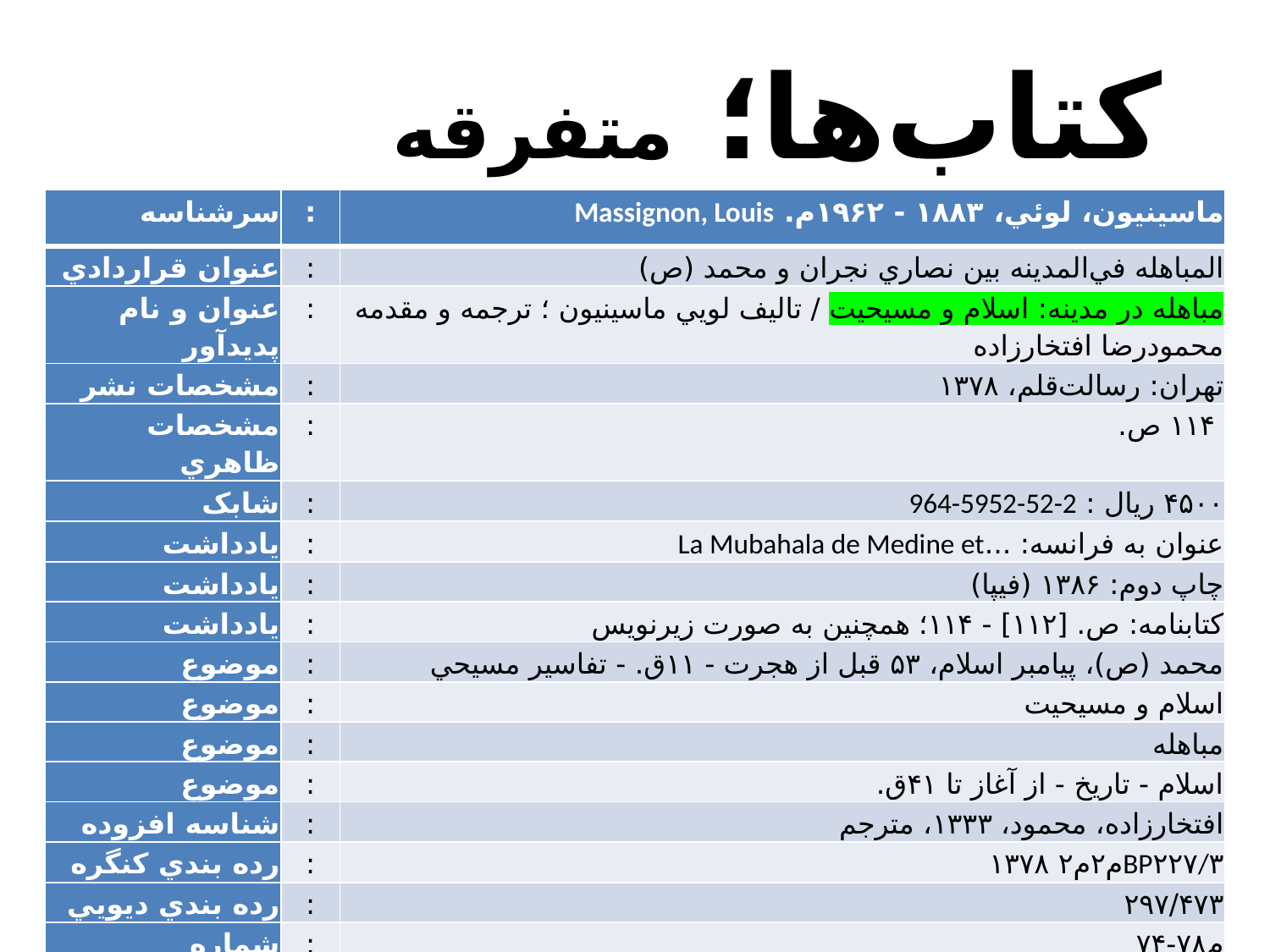

کتاب‌ها؛ متفرقه
| ‏سرشناسه | : | م‍اس‍ي‍ن‍ي‍ون‌، ل‍وئ‍ي‌، ‏‫۱۸۸۳ - ۱۹۶۲م. Massignon, Louis |
| --- | --- | --- |
| ‏عنوان قراردادي | : | ال‍م‍ب‍اه‍ل‍ه‌ ف‍ي‌‌ال‍م‍دي‍ن‍ه‌ ب‍ي‍ن‌ ن‍ص‍اري‌ ن‍ج‍ران‌ و م‍ح‍م‍د (ص‌) |
| ‏عنوان و نام پديدآور | : | م‍ب‍اه‍ل‍ه‌ در م‍دي‍ن‍ه‌: اس‍لام‌ و م‍س‍ي‍ح‍ي‍ت‌ / ت‍ال‍ي‍ف‌ ل‍وي‍ي‌ م‍اس‍ي‍ن‍ي‍ون‌ ؛ ت‍رج‍م‍ه‌ و م‍ق‍دم‍ه‌ م‍ح‍م‍ودرض‍ا اف‍ت‍خ‍ارزاده‌ |
| ‏مشخصات نشر | : | ت‍ه‍ران‌: رس‍ال‍ت‌‌ق‍ل‍م‌‏‫، ۱۳۷۸ |
| ‏مشخصات ظاهري | : | ‏‫ ۱۱۴ ص.‏ |
| ‏شابک | : | ‏‫۴۵۰۰ ري‍ال‌‏‏‫ :‏ ‫‎964-5952-52-2‏ |
| ‏يادداشت | : | ‏‫ع‍ن‍وان‌ به فرانسه: ...‎La Mubahala de Medine et‏‏ |
| ‏يادداشت | : | چاپ دوم: ۱۳۸۶ (فيپا) |
| ‏يادداشت | : | ک‍ت‍اب‍ن‍ام‍ه‌: ص‌. [۱۱۲] - ۱۱۴؛ ه‍م‍چ‍ن‍ي‍ن‌ ب‍ه‌ ص‍ورت‌ زي‍رن‍وي‍س‌ |
| ‏موضوع | : | محمد‏‫ (ص)، پيامبر اسلام، ‏‫۵۳ قبل از هجرت -‏‏ ۱۱ق.‏‏ - تفاسير مسيحي |
| ‏موضوع | : | اسلام و مسيحيت |
| ‏موضوع | : | مباهله |
| ‏موضوع | : | اسلام - تاريخ - از آغاز تا ۴۱ق. |
| ‏شناسه افزوده | : | اف‍ت‍خ‍ارزاده‌، م‍ح‍م‍ود، ۱۳۳۳، مترجم |
| ‏رده بندي کنگره | : | ‏‫BP۲۲۷/۳‏‫م۲م۲ ۱۳۷۸ |
| ‏رده بندي ديويي | : | ‏‫۲۹۷/۴۷۳‏ |
| ‏شماره کتابشناسي ملي | : | م‌۷۸-۷۴ |